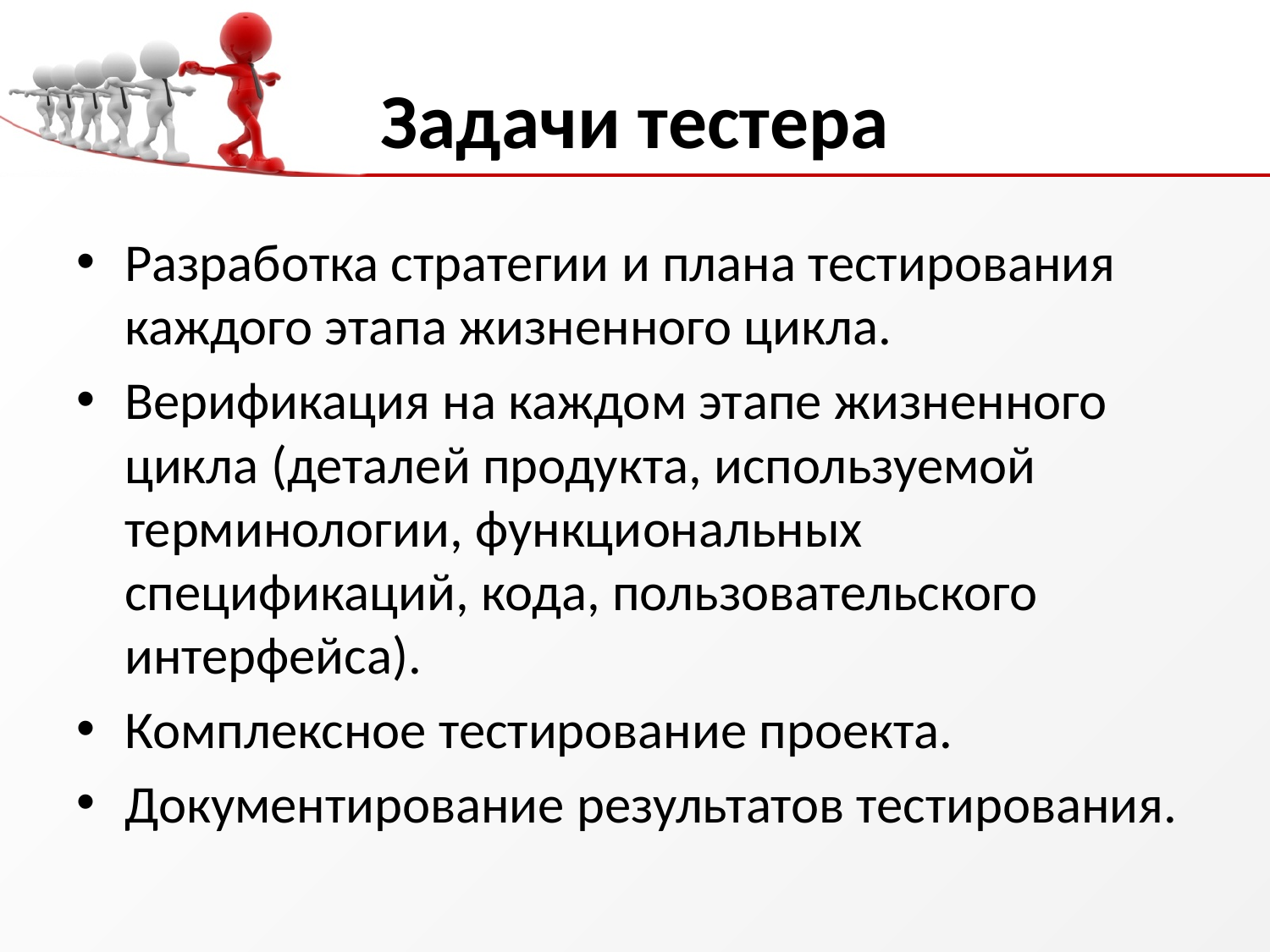

# Задачи тестера
Разработка стратегии и плана тестирования каждого этапа жизненного цикла.
Верификация на каждом этапе жизненного цикла (деталей продукта, используемой терминологии, функциональных спецификаций, кода, пользовательского интерфейса).
Комплексное тестирование проекта.
Документирование результатов тестирования.